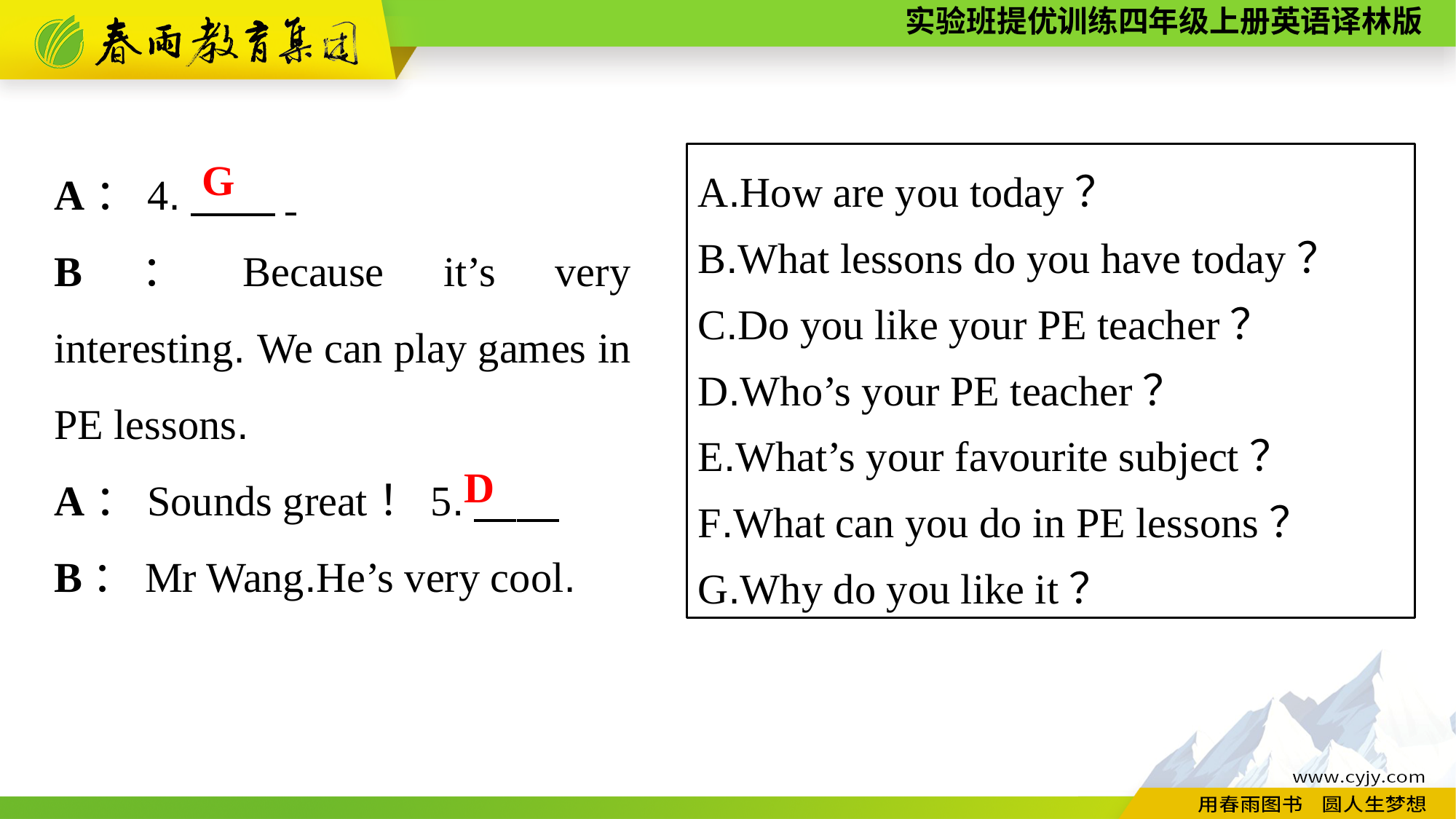

A：4.　　.
B：Because it’s very interesting. We can play games in PE lessons.
A：Sounds great！5.　。
B：Mr Wang.He’s very cool.
A.How are you today？
B.What lessons do you have today？
C.Do you like your PE teacher？
D.Who’s your PE teacher？
E.What’s your favourite subject？
F.What can you do in PE lessons？
G.Why do you like it？
G
D